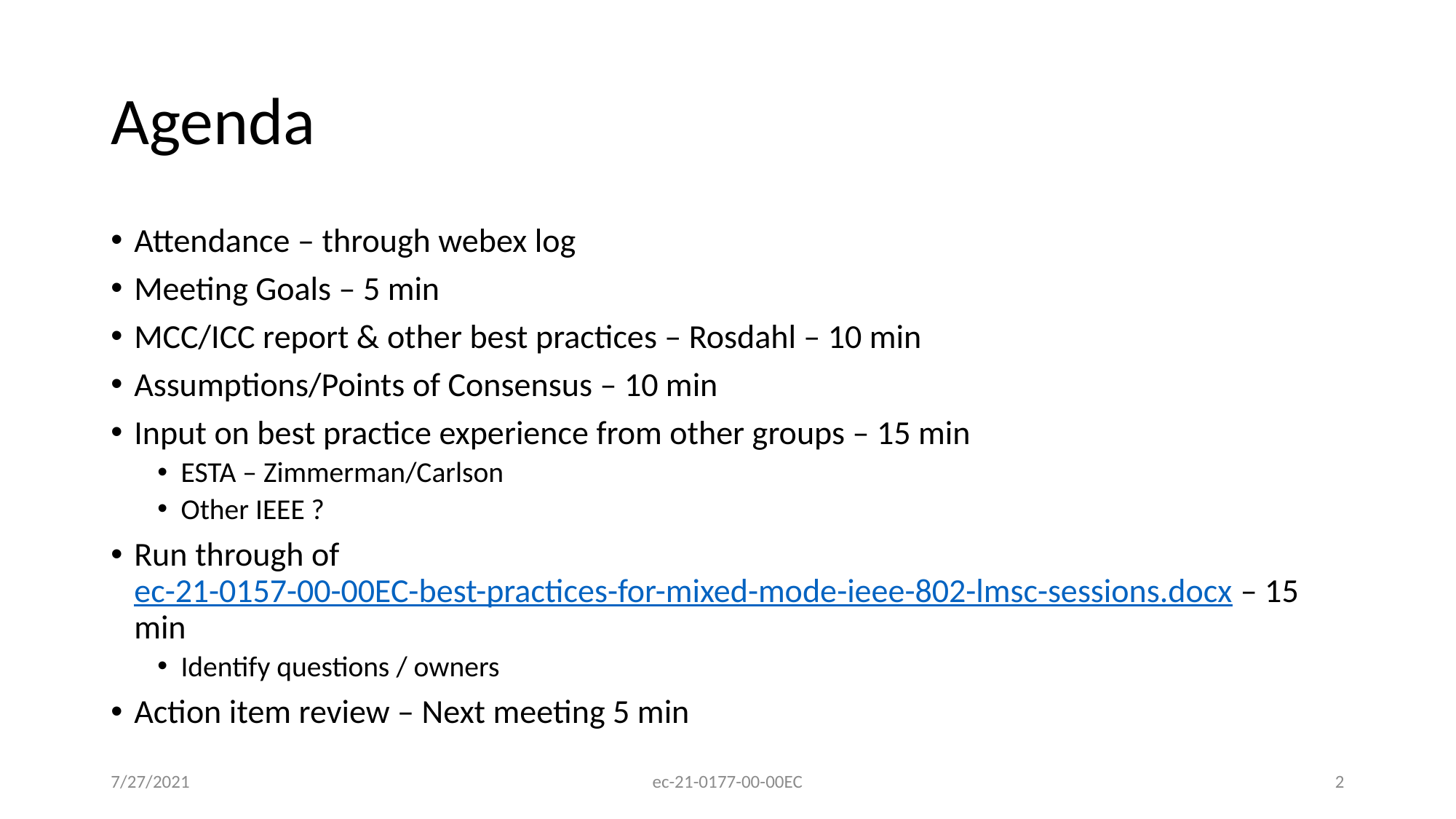

# Agenda
Attendance – through webex log
Meeting Goals – 5 min
MCC/ICC report & other best practices – Rosdahl – 10 min
Assumptions/Points of Consensus – 10 min
Input on best practice experience from other groups – 15 min
ESTA – Zimmerman/Carlson
Other IEEE ?
Run through of ec-21-0157-00-00EC-best-practices-for-mixed-mode-ieee-802-lmsc-sessions.docx – 15 min
Identify questions / owners
Action item review – Next meeting 5 min

7/27/2021
ec-21-0177-00-00EC
2